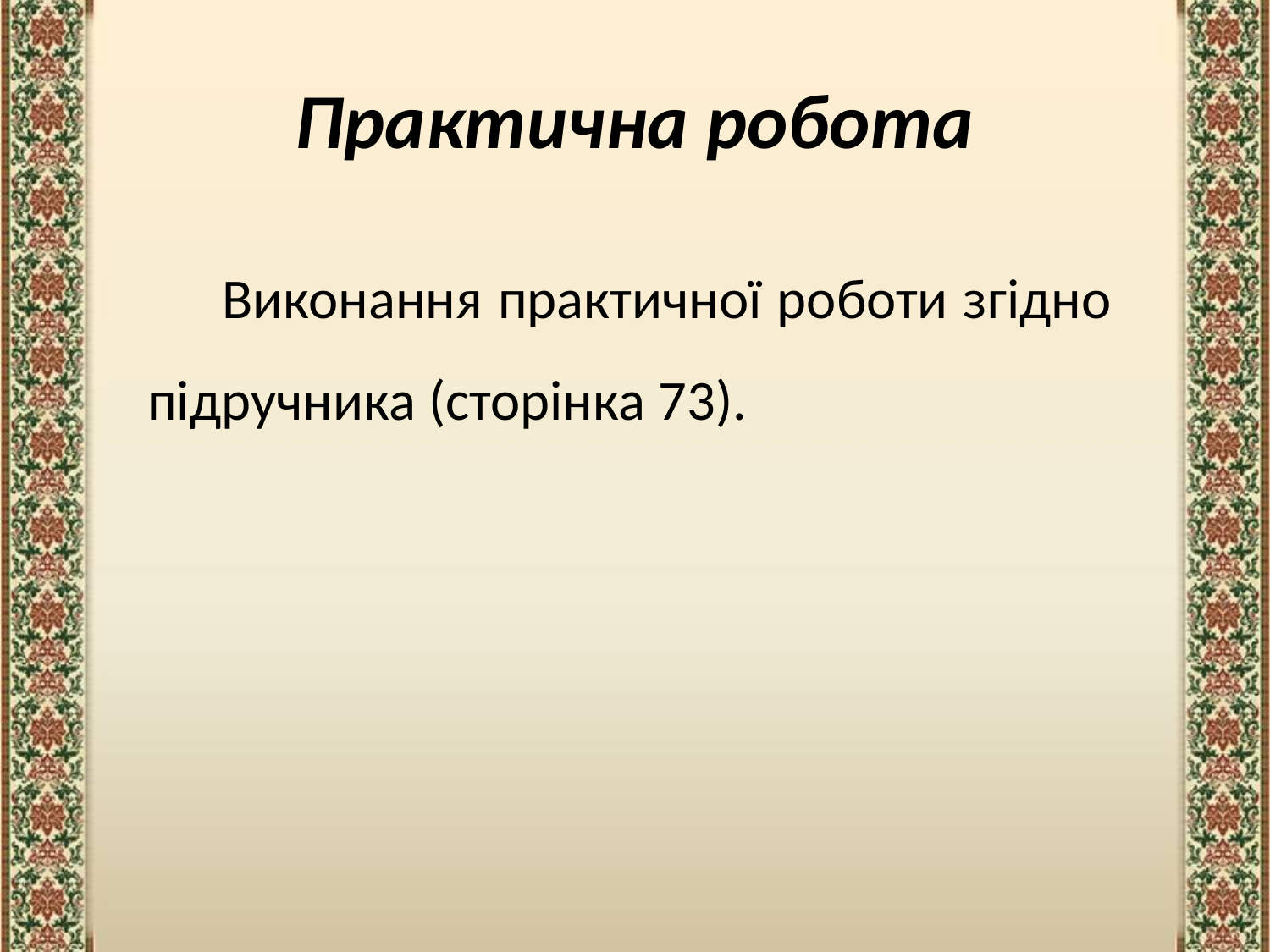

# Практична робота
Виконання практичної роботи згідно підручника (сторінка 73).